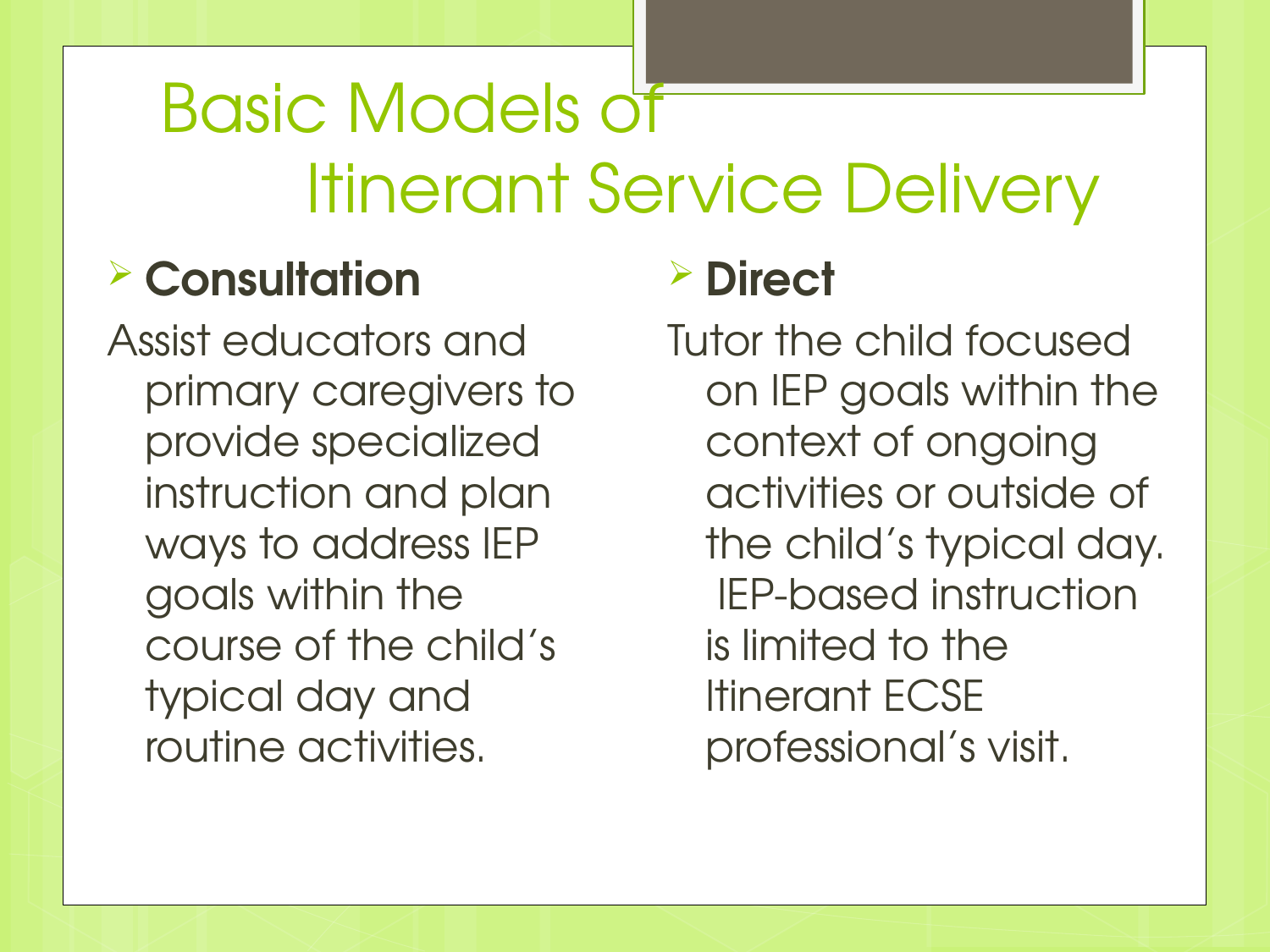

# Basic Models of Itinerant Service Delivery
Consultation
Assist educators and primary caregivers to provide specialized instruction and plan ways to address IEP goals within the course of the child’s typical day and routine activities.
Direct
Tutor the child focused on IEP goals within the context of ongoing activities or outside of the child’s typical day.  IEP-based instruction is limited to the Itinerant ECSE professional’s visit.